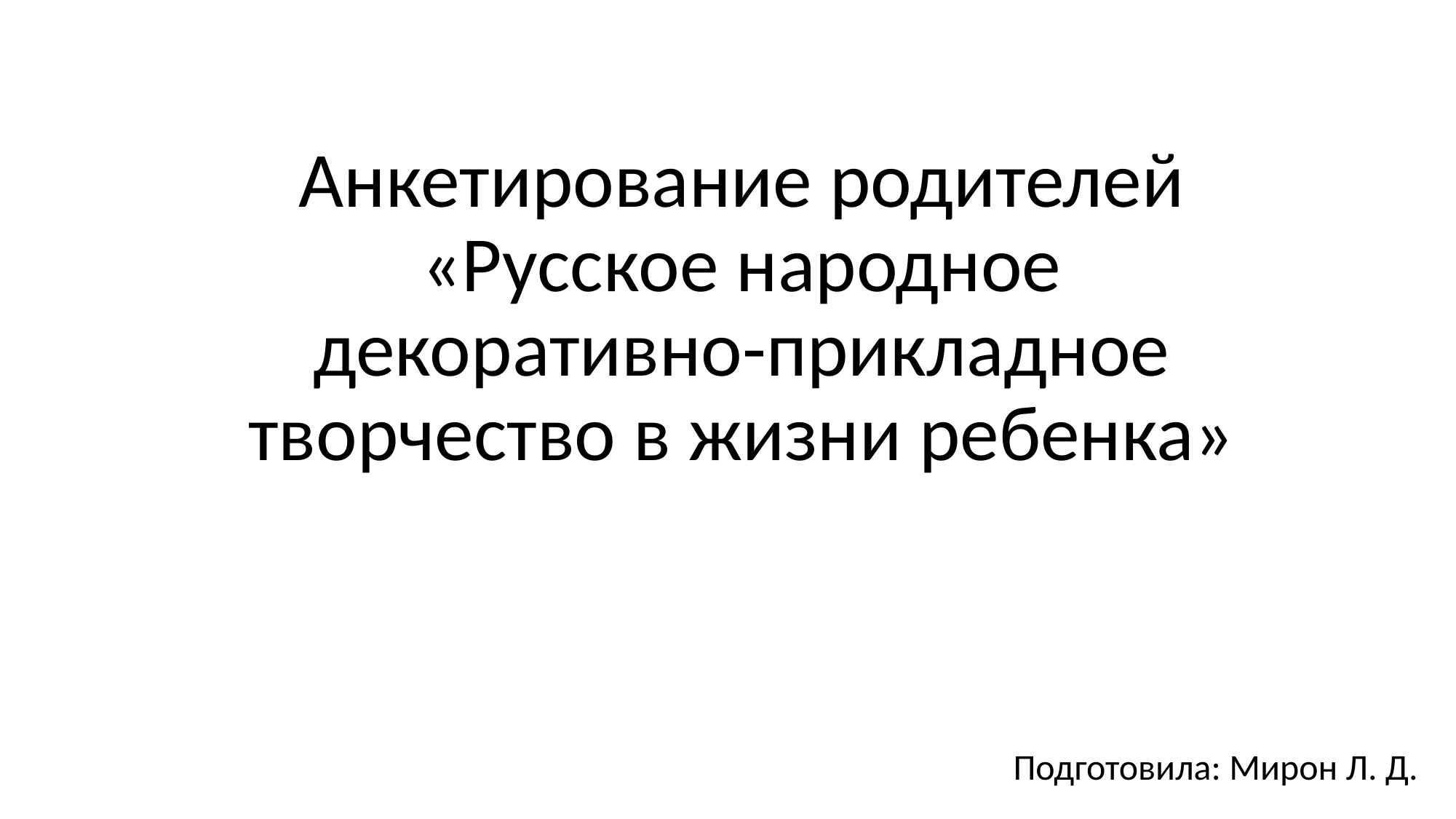

# Анкетирование родителей «Русское народное декоративно-прикладное творчество в жизни ребенка»
Подготовила: Мирон Л. Д.